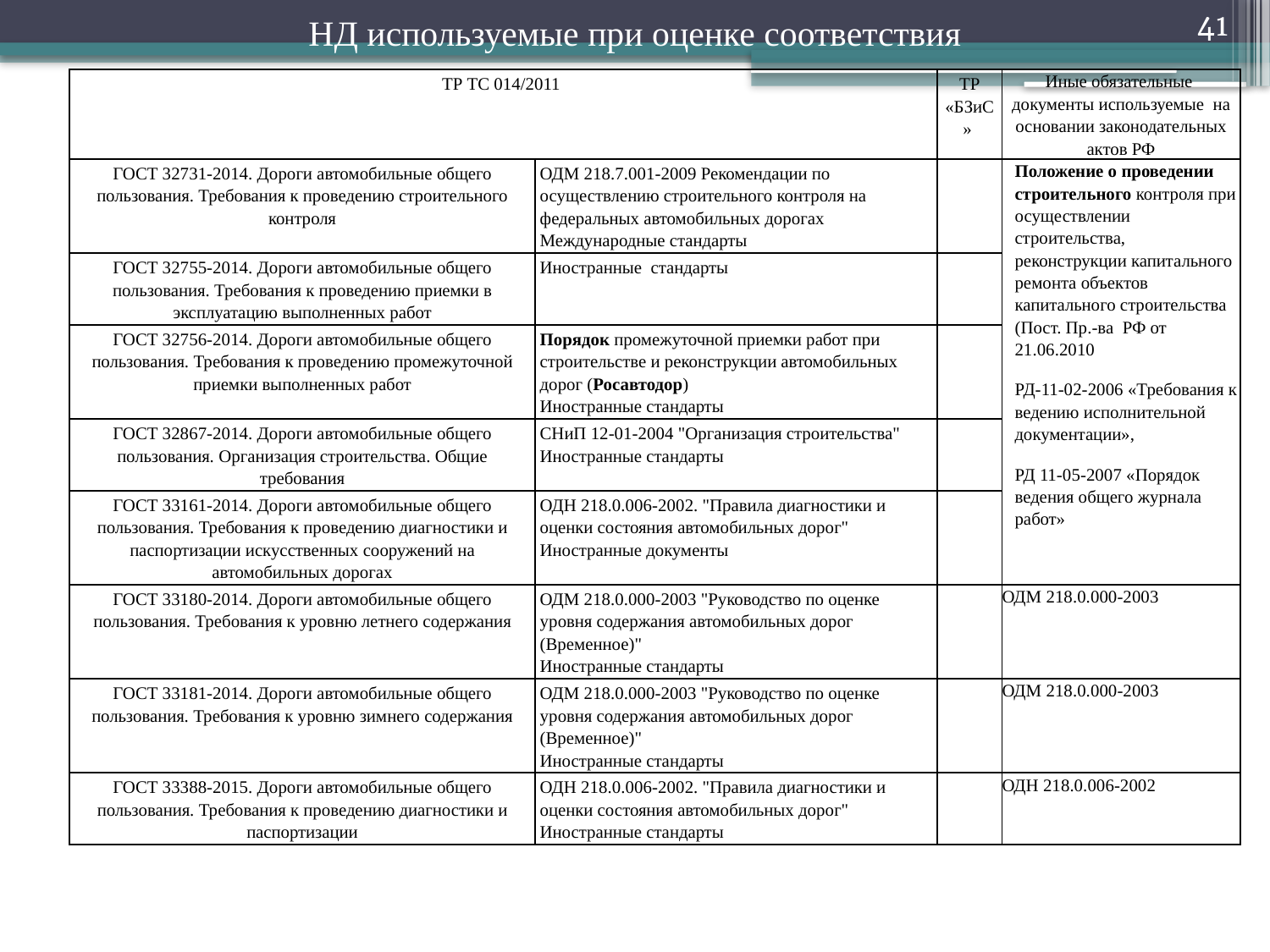

41
НД используемые при оценке соответствия
| ТР ТС 014/2011 |  | ТР «БЗиС» | Иные обязательные документы используемые на основании законодательных актов РФ |
| --- | --- | --- | --- |
| ГОСТ 32731-2014. Дороги автомобильные общего пользования. Требования к проведению строительного контроля | ОДМ 218.7.001-2009 Рекомендации по осуществлению строительного контроля на федеральных автомобильных дорогах Международные стандарты |  | Положение о проведении строительного контроля при осуществлении строительства, реконструкции капитального ремонта объектов капитального строительства (Пост. Пр.-ва РФ от 21.06.2010 РД-11-02-2006 «Требования к ведению исполнительной документации», РД 11-05-2007 «Порядок ведения общего журнала работ» |
| ГОСТ 32755-2014. Дороги автомобильные общего пользования. Требования к проведению приемки в эксплуатацию выполненных работ | Иностранные стандарты |  |  |
| ГОСТ 32756-2014. Дороги автомобильные общего пользования. Требования к проведению промежуточной приемки выполненных работ | Порядок промежуточной приемки работ при строительстве и реконструкции автомобильных дорог (Росавтодор) Иностранные стандарты |  |  |
| ГОСТ 32867-2014. Дороги автомобильные общего пользования. Организация строительства. Общие требования | СНиП 12-01-2004 "Организация строительства" Иностранные стандарты |  |  |
| ГОСТ 33161-2014. Дороги автомобильные общего пользования. Требования к проведению диагностики и паспортизации искусственных сооружений на автомобильных дорогах | ОДН 218.0.006-2002. "Правила диагностики и оценки состояния автомобильных дорог" Иностранные документы |  |  |
| ГОСТ 33180-2014. Дороги автомобильные общего пользования. Требования к уровню летнего содержания | ОДМ 218.0.000-2003 "Руководство по оценке уровня содержания автомобильных дорог (Временное)" Иностранные стандарты |  | ОДМ 218.0.000-2003 |
| ГОСТ 33181-2014. Дороги автомобильные общего пользования. Требования к уровню зимнего содержания | ОДМ 218.0.000-2003 "Руководство по оценке уровня содержания автомобильных дорог (Временное)" Иностранные стандарты |  | ОДМ 218.0.000-2003 |
| ГОСТ 33388-2015. Дороги автомобильные общего пользования. Требования к проведению диагностики и паспортизации | ОДН 218.0.006-2002. "Правила диагностики и оценки состояния автомобильных дорог" Иностранные стандарты |  | ОДН 218.0.006-2002 |